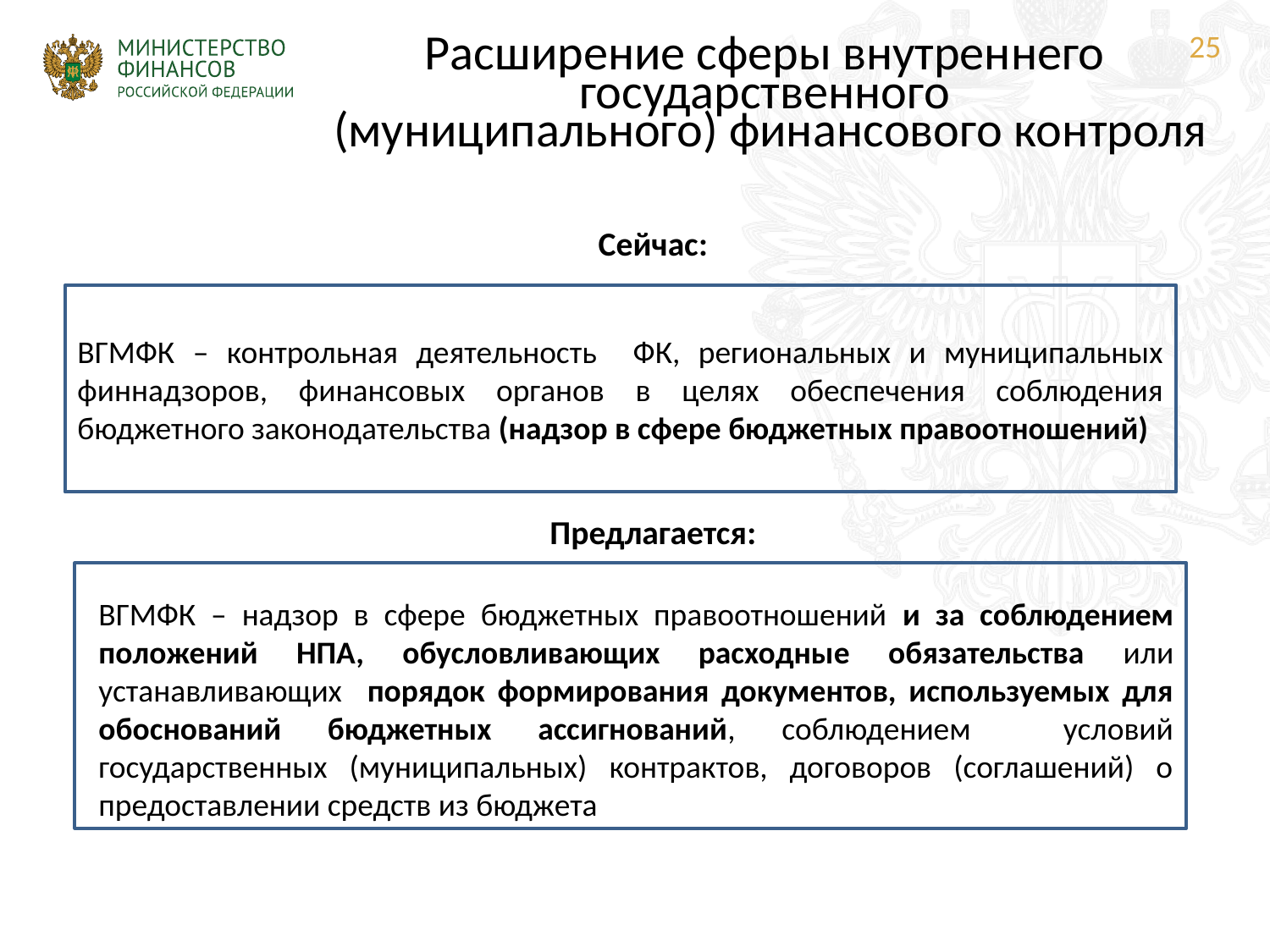

25
Расширение сферы внутреннего государственного
 (муниципального) финансового контроля
Сейчас:
ВГМФК – контрольная деятельность  ФК, региональных и муниципальных финнадзоров, финансовых органов в целях обеспечения соблюдения бюджетного законодательства (надзор в сфере бюджетных правоотношений)
Предлагается:

ВГМФК – надзор в сфере бюджетных правоотношений и за соблюдением положений НПА, обусловливающих расходные обязательства или устанавливающих  порядок формирования документов, используемых для обоснований бюджетных ассигнований, соблюдением  условий государственных (муниципальных) контрактов, договоров (соглашений) о предоставлении средств из бюджета